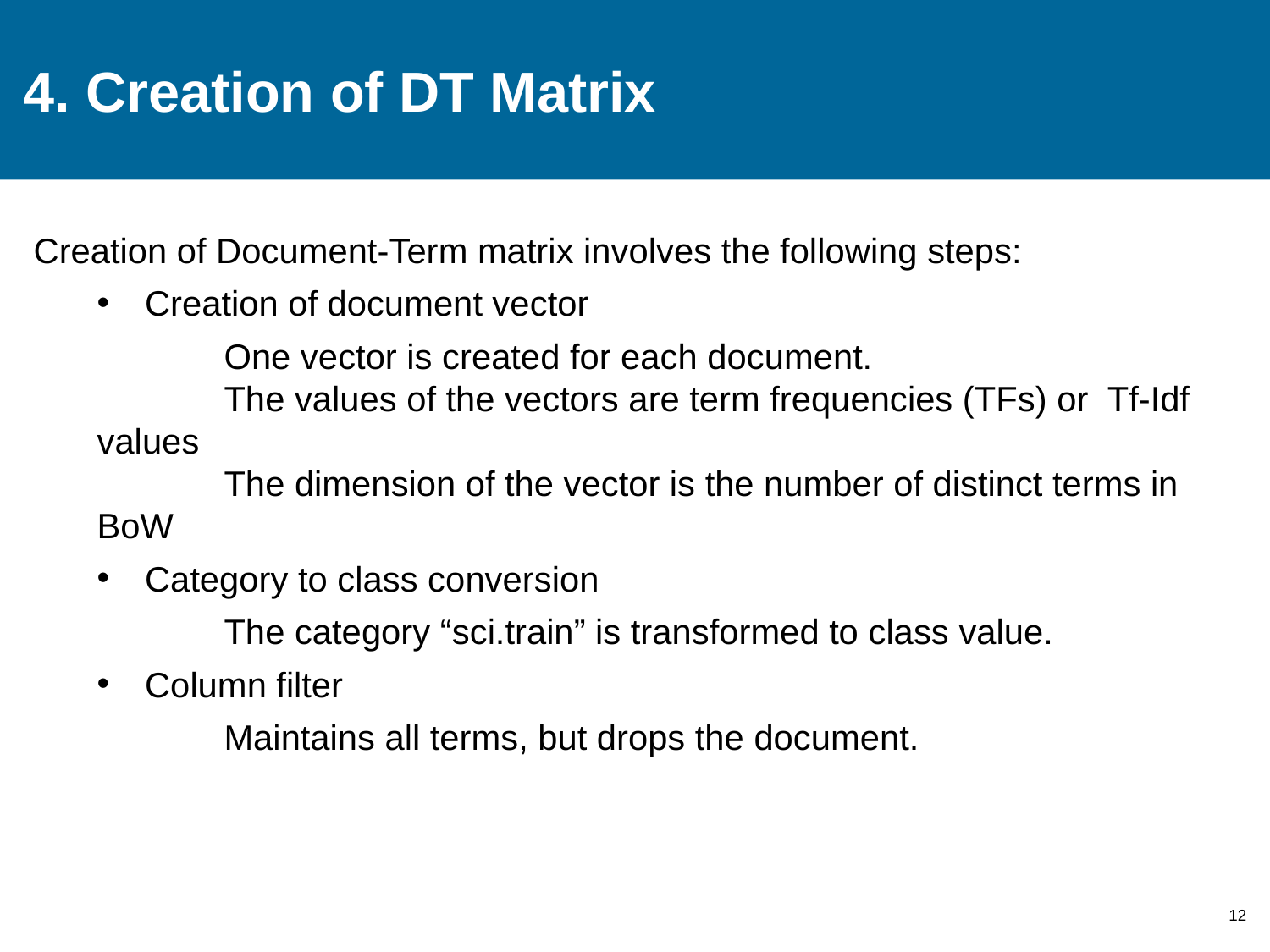

# 4. Creation of DT Matrix
Creation of Document-Term matrix involves the following steps:
Creation of document vector
	One vector is created for each document.
	The values of the vectors are term frequencies (TFs) or  Tf-Idf values
	The dimension of the vector is the number of distinct terms in BoW
Category to class conversion
 	The category “sci.train” is transformed to class value.
Column filter
	Maintains all terms, but drops the document.

12